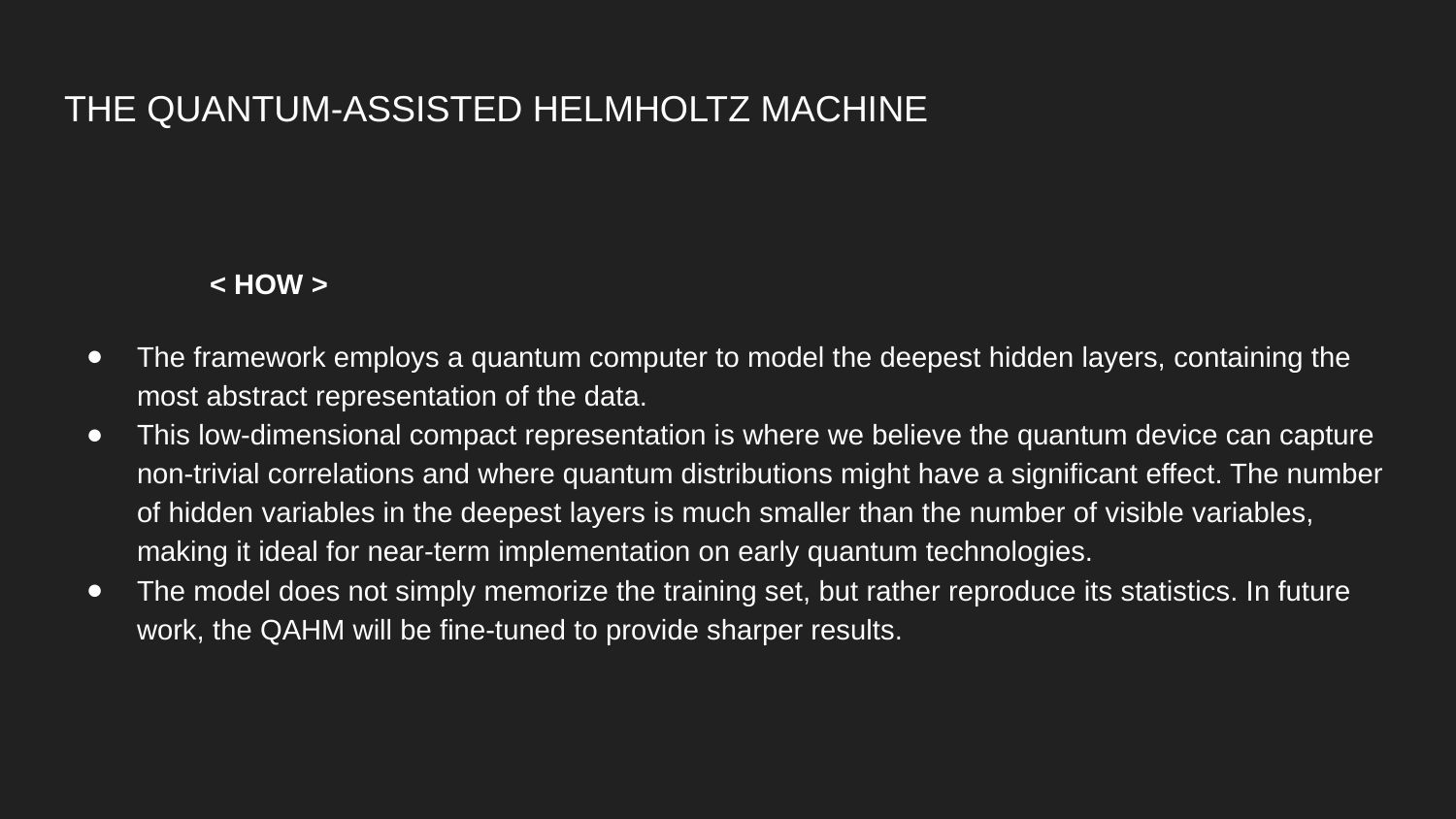

# THE QUANTUM-ASSISTED HELMHOLTZ MACHINE

   	< HOW >

The framework employs a quantum computer to model the deepest hidden layers, containing the most abstract representation of the data.
This low-dimensional compact representation is where we believe the quantum device can capture non-trivial correlations and where quantum distributions might have a significant effect. The number of hidden variables in the deepest layers is much smaller than the number of visible variables, making it ideal for near-term implementation on early quantum technologies.
The model does not simply memorize the training set, but rather reproduce its statistics. In future work, the QAHM will be fine-tuned to provide sharper results.